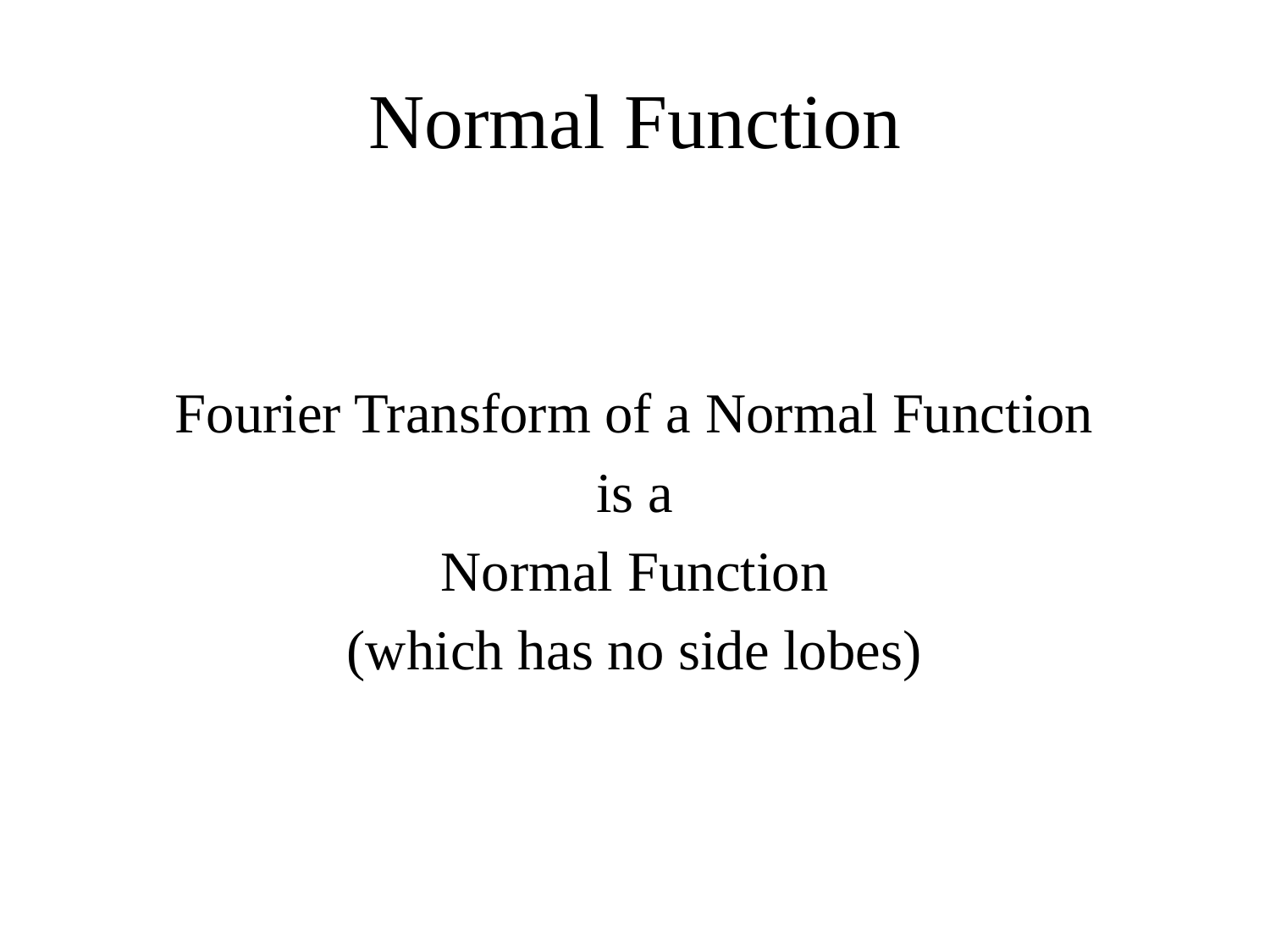

# Normal Function
Fourier Transform of a Normal Function
is a
Normal Function
(which has no side lobes)